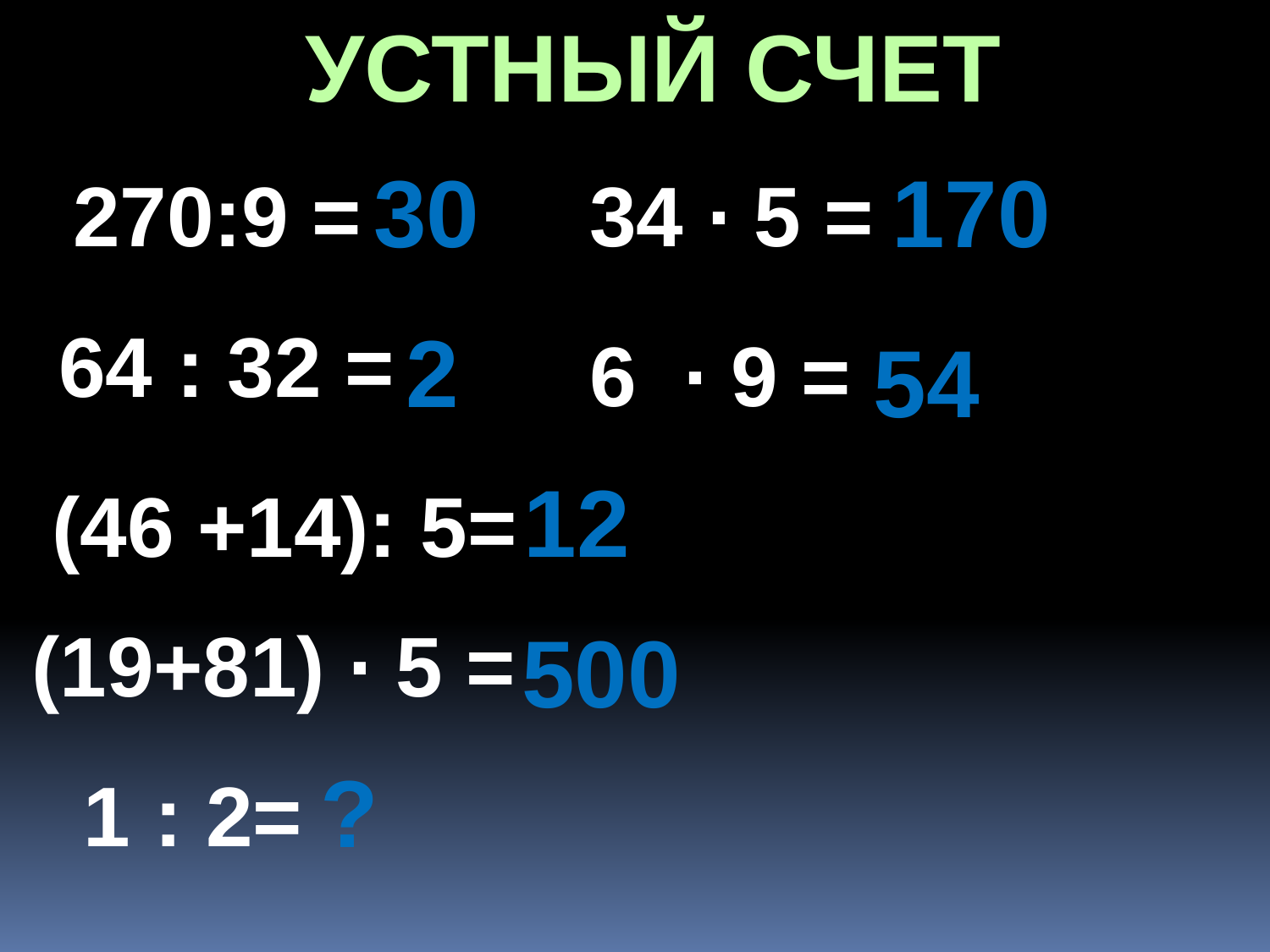

УСТНЫЙ СЧЕТ
30
170
270:9 =
34 ∙ 5 =
64 : 32 =
2
6  ∙ 9 =
54
12
(46 +14): 5=
(19+81) ∙ 5 =
500
?
 1 : 2=